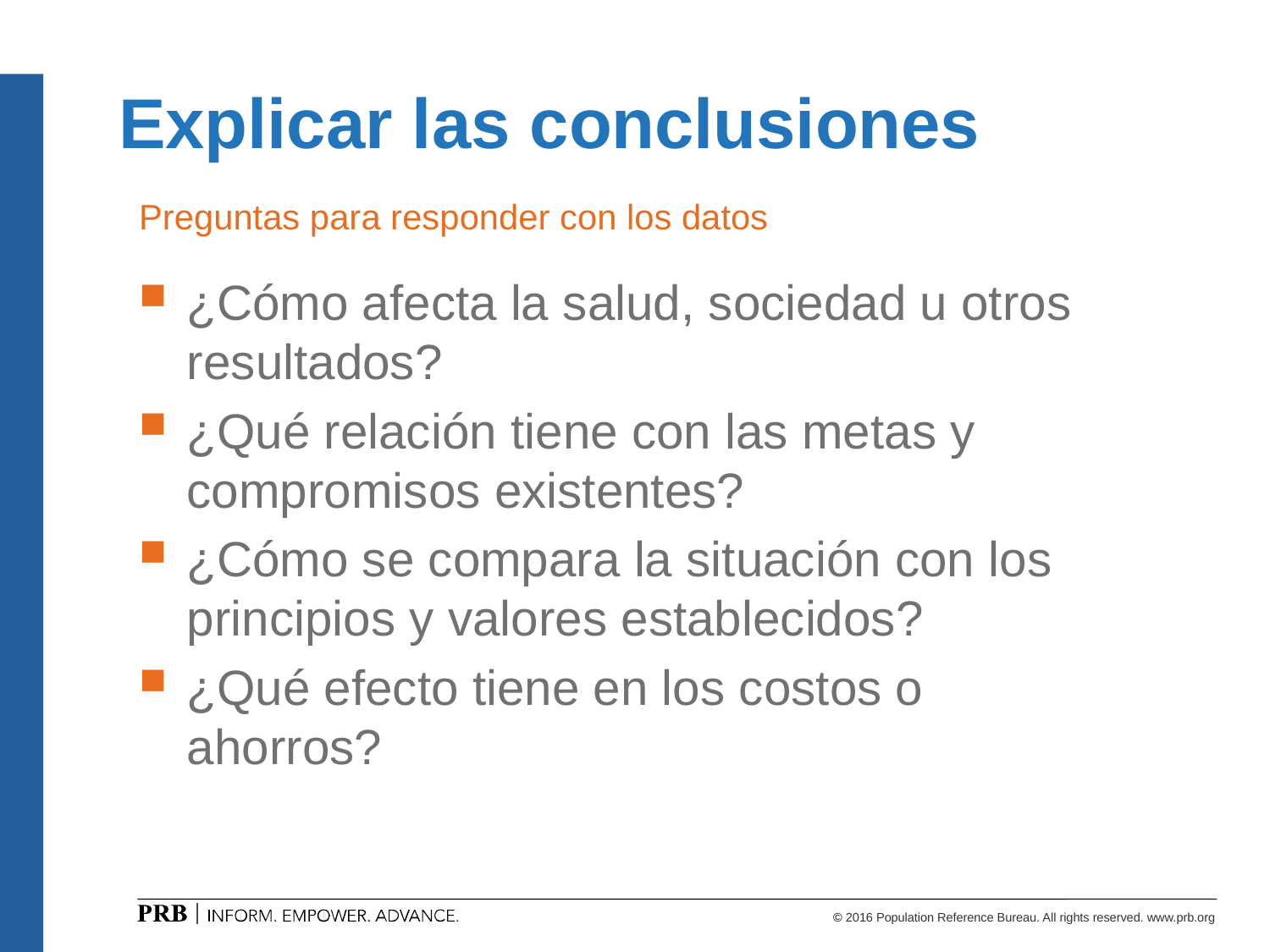

# Explicar las conclusiones
Preguntas para responder con los datos
¿Cómo afecta la salud, sociedad u otros resultados?
¿Qué relación tiene con las metas y compromisos existentes?
¿Cómo se compara la situación con los principios y valores establecidos?
¿Qué efecto tiene en los costos o ahorros?